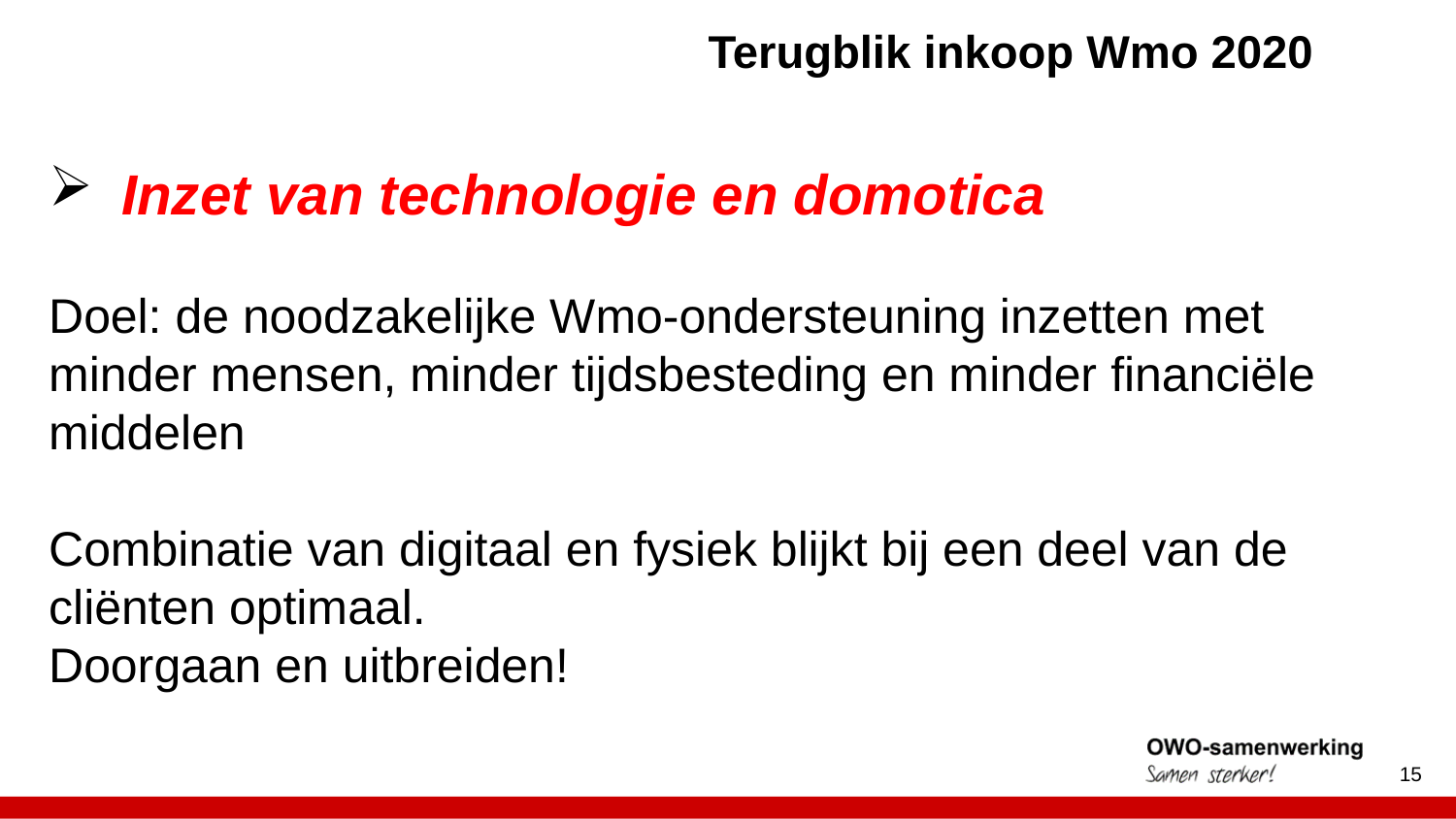

# Terugblik inkoop Wmo 2020

Inzet van technologie en domotica

Doel: de noodzakelijke Wmo-ondersteuning inzetten met minder mensen, minder tijdsbesteding en minder financiële middelen

Combinatie van digitaal en fysiek blijkt bij een deel van de cliënten optimaal.
Doorgaan en uitbreiden!
15